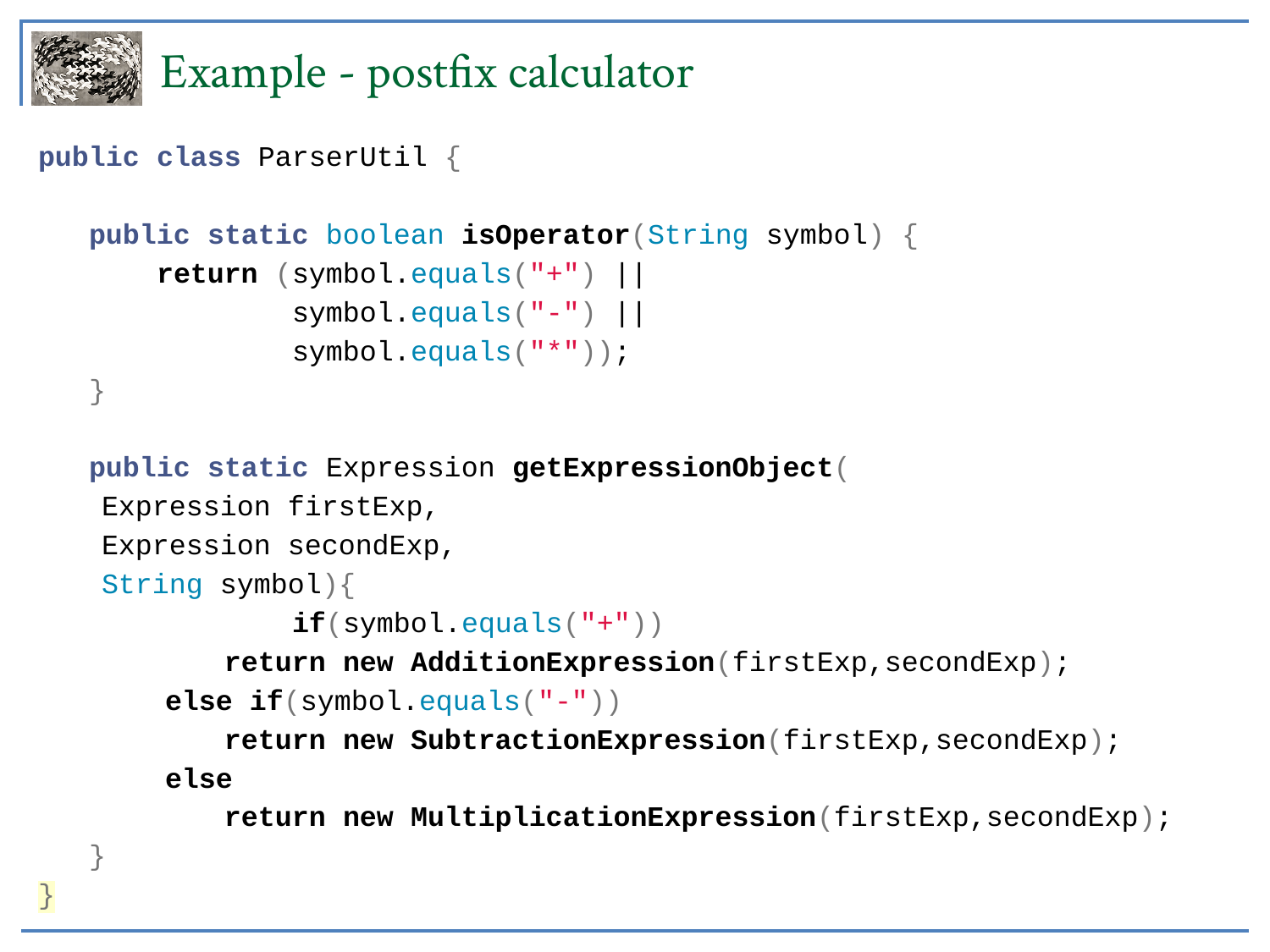

Example - postfix calculator

public class ParserUtil {

   public static boolean isOperator(String symbol) {
       return (symbol.equals("+") ||
symbol.equals("-") ||
symbol.equals("*"));
   }

   public static Expression getExpressionObject(
Expression firstExp,
Expression secondExp,
String symbol){
   		if(symbol.equals("+"))
           return new AdditionExpression(firstExp,secondExp);
       	else if(symbol.equals("-"))
           return new SubtractionExpression(firstExp,secondExp);
       	else
           return new MultiplicationExpression(firstExp,secondExp);
   }
}